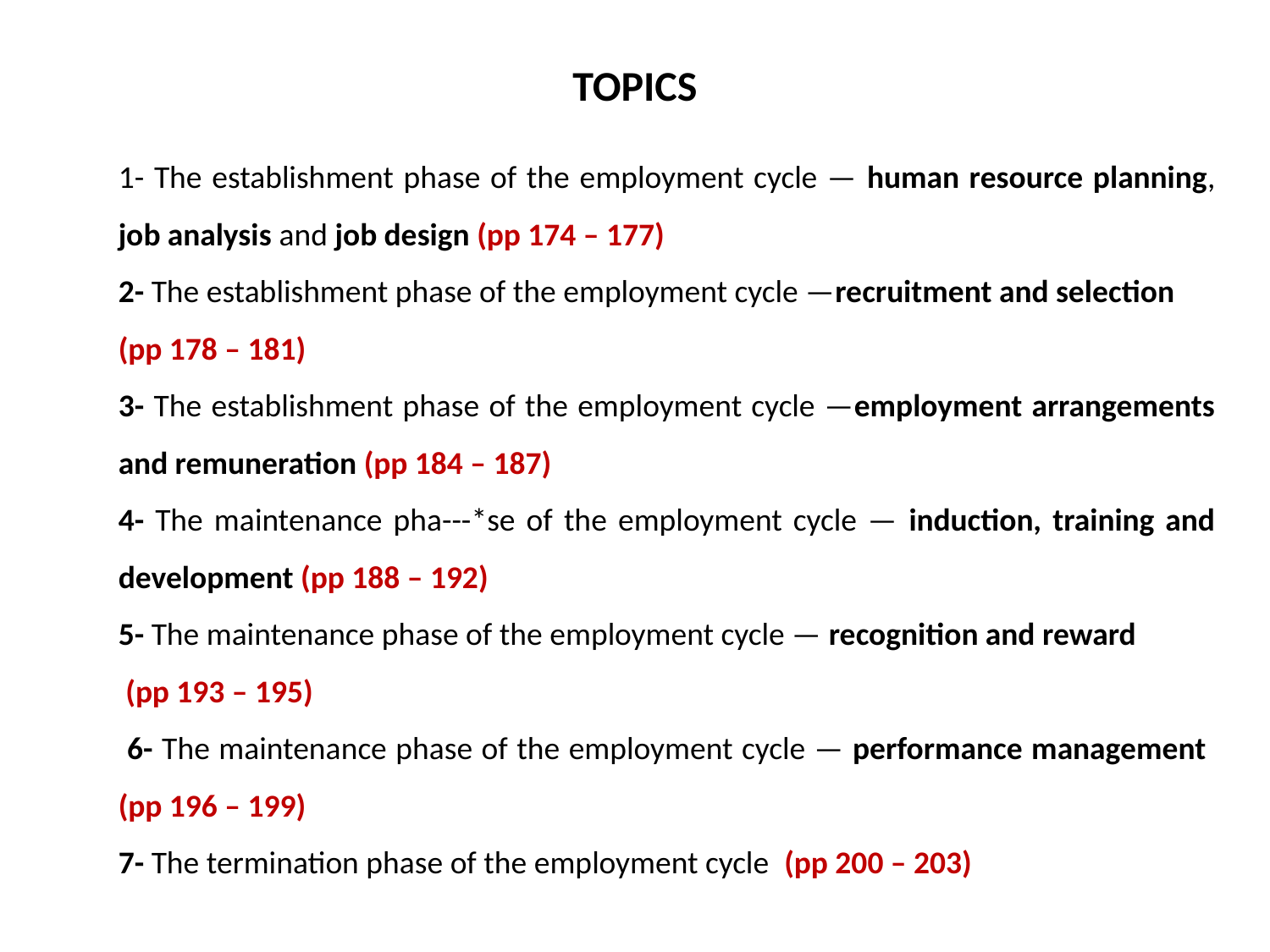

TOPICS
1- The establishment phase of the employment cycle — human resource planning, job analysis and job design (pp 174 – 177)
2- The establishment phase of the employment cycle —recruitment and selection
(pp 178 – 181)
3- The establishment phase of the employment cycle —employment arrangements and remuneration (pp 184 – 187)
4- The maintenance pha---*se of the employment cycle — induction, training and development (pp 188 – 192)
5- The maintenance phase of the employment cycle — recognition and reward
 (pp 193 – 195)
 6- The maintenance phase of the employment cycle — performance management  (pp 196 – 199)
7- The termination phase of the employment cycle  (pp 200 – 203)